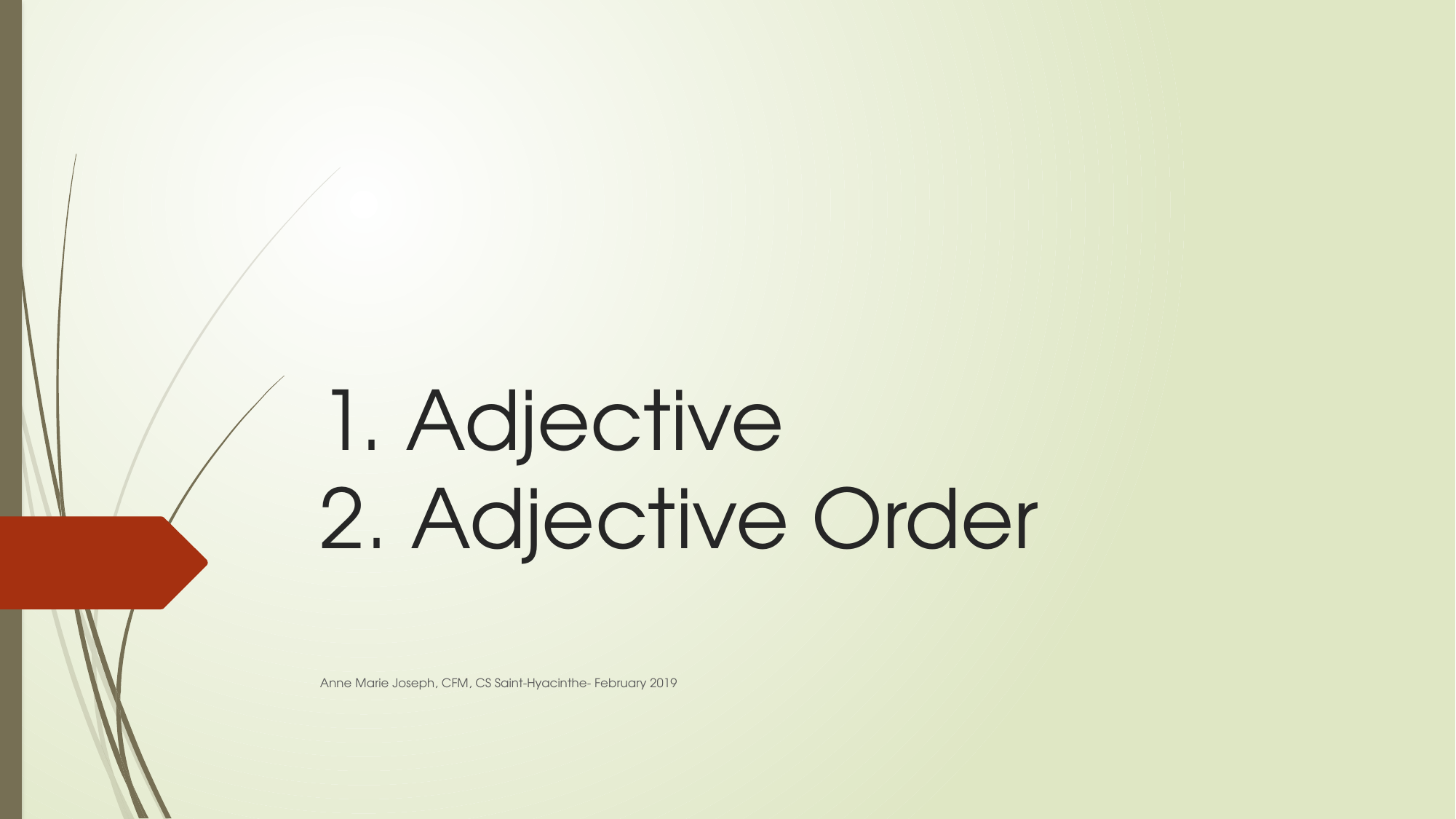

# 1. Adjective 2. Adjective Order
Anne Marie Joseph, CFM, CS Saint-Hyacinthe- February 2019